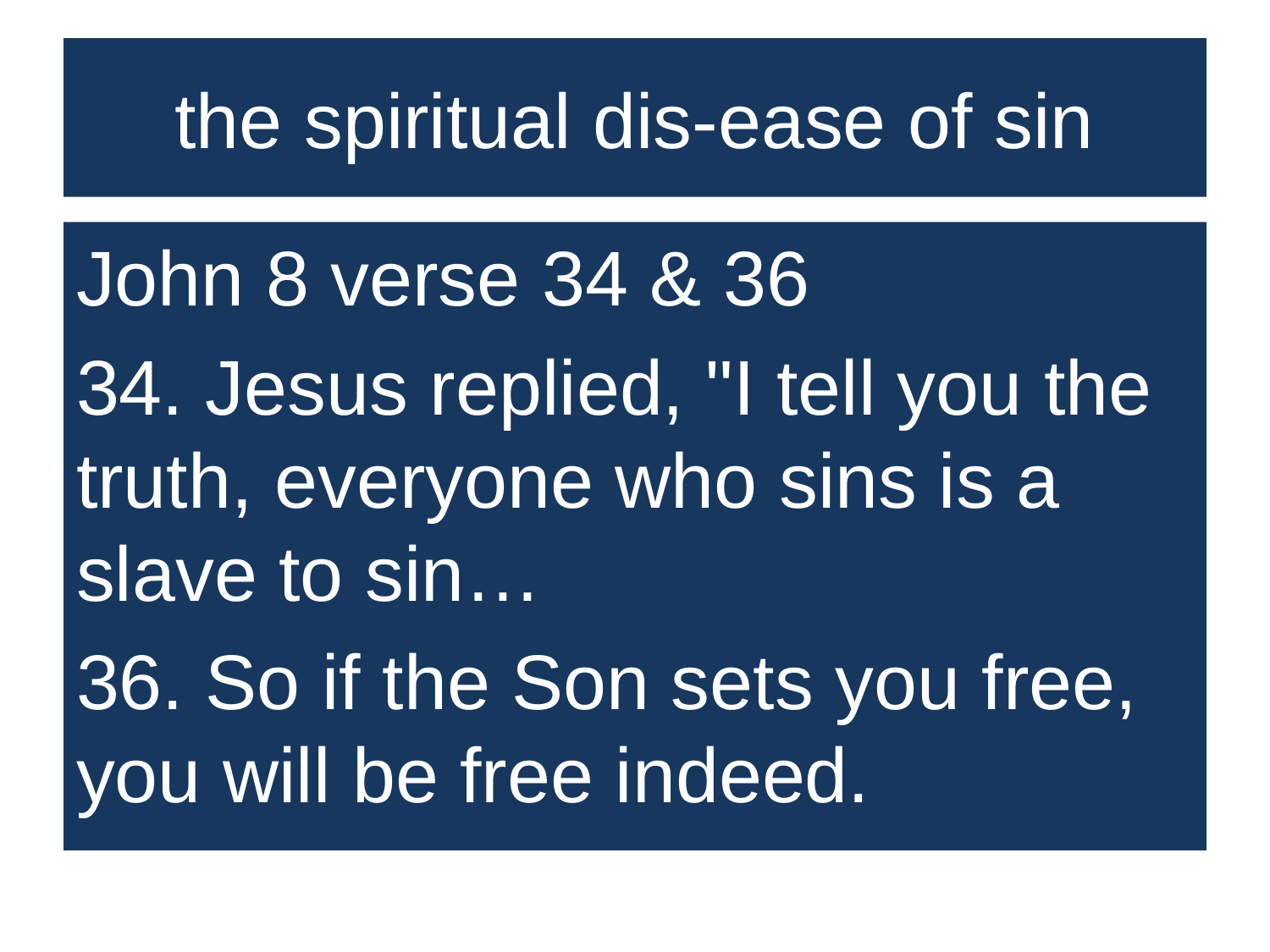

# the spiritual dis-ease of sin
John 8 verse 34 & 36
34. Jesus replied, "I tell you the truth, everyone who sins is a slave to sin…
36. So if the Son sets you free, you will be free indeed.